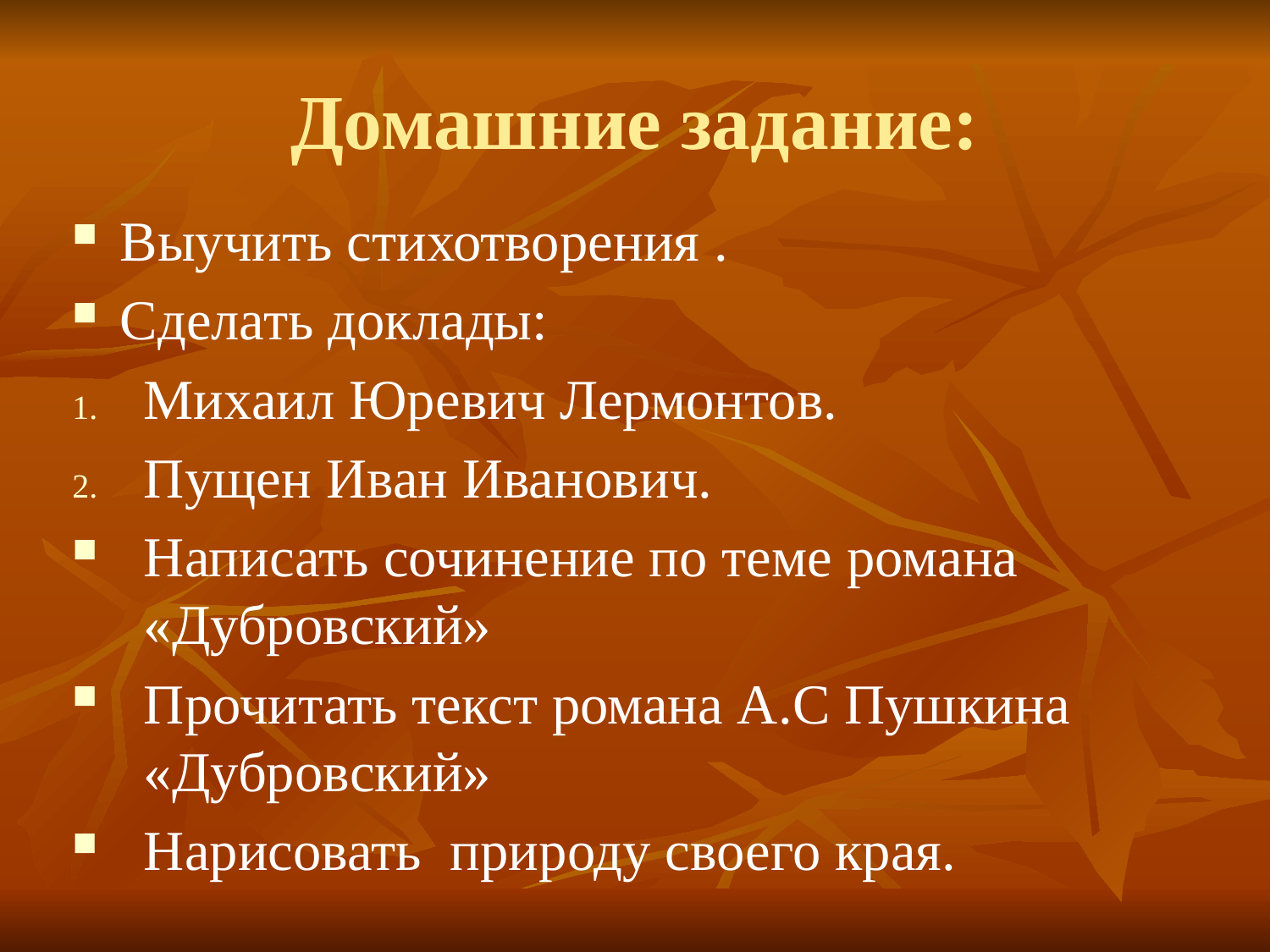

# Домашние задание:
Выучить стихотворения .
Сделать доклады:
Михаил Юревич Лермонтов.
Пущен Иван Иванович.
Написать сочинение по теме романа «Дубровский»
Прочитать текст романа А.С Пушкина «Дубровский»
Нарисовать  природу своего края.